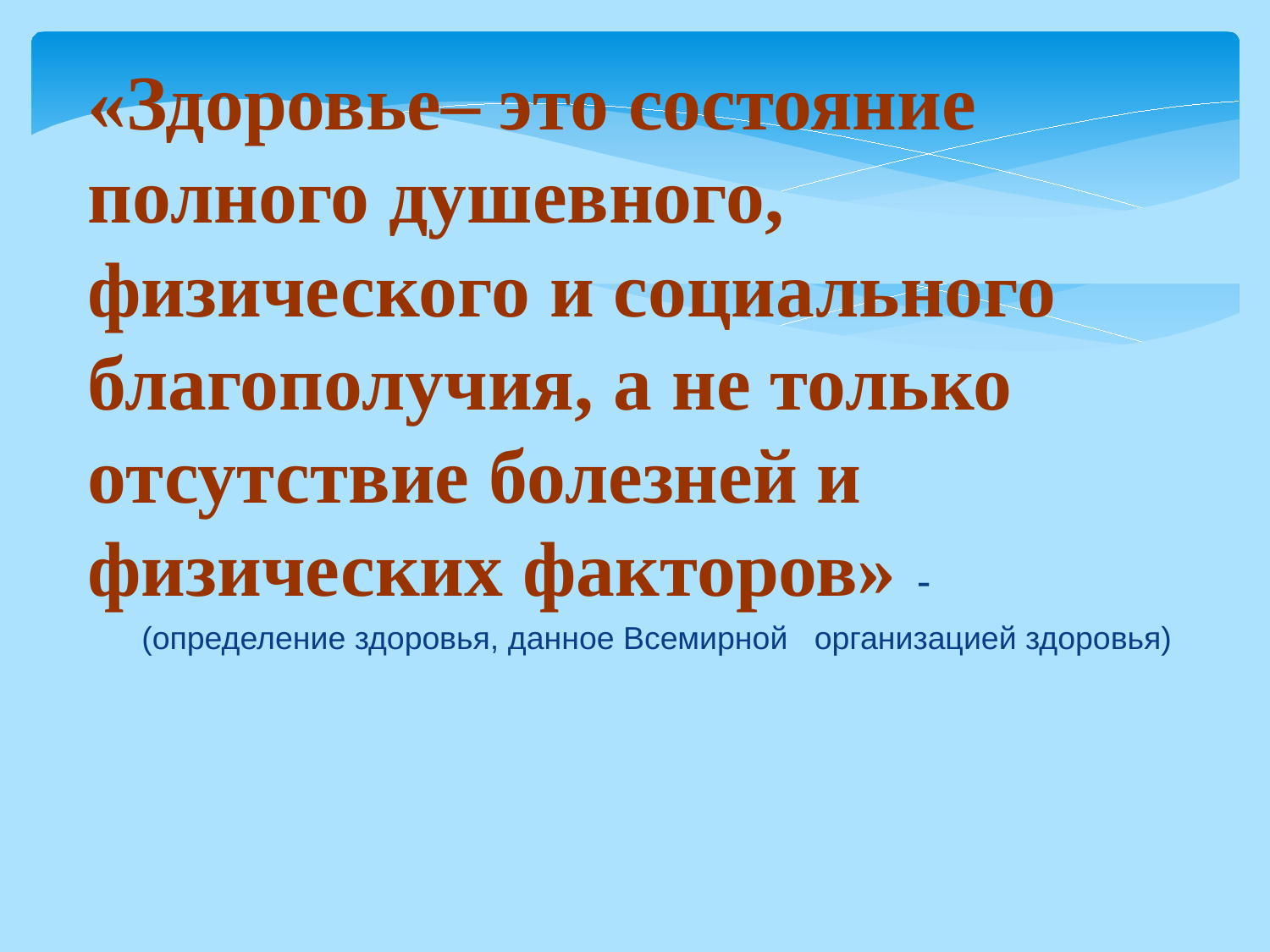

«Здоровье– это состояние полного душевного, физического и социального благополучия, а не только отсутствие болезней и физических факторов» -
(определение здоровья, данное Всемирной   организацией здоровья)